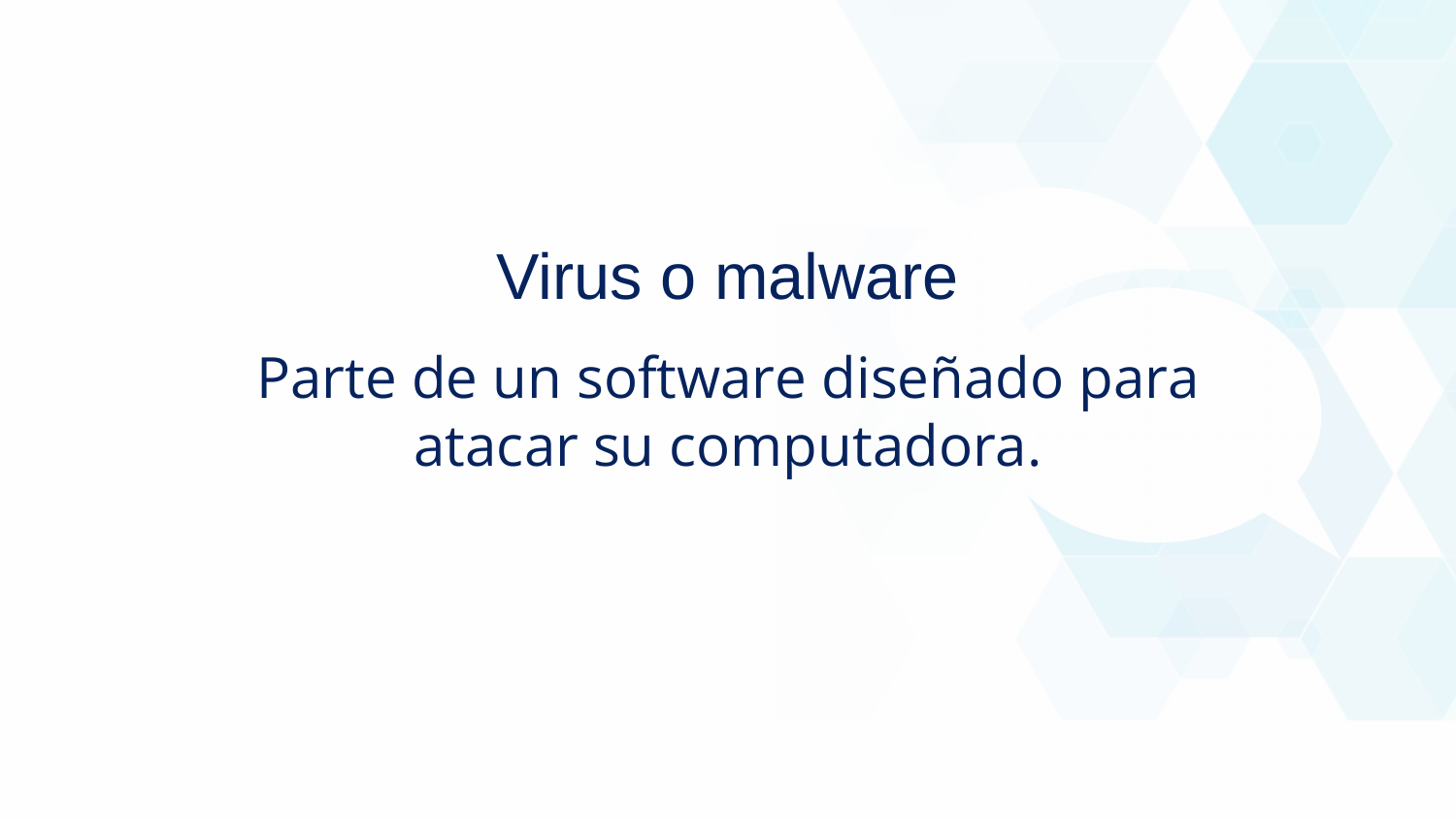

Virus o malware
Parte de un software diseñado para atacar su computadora.